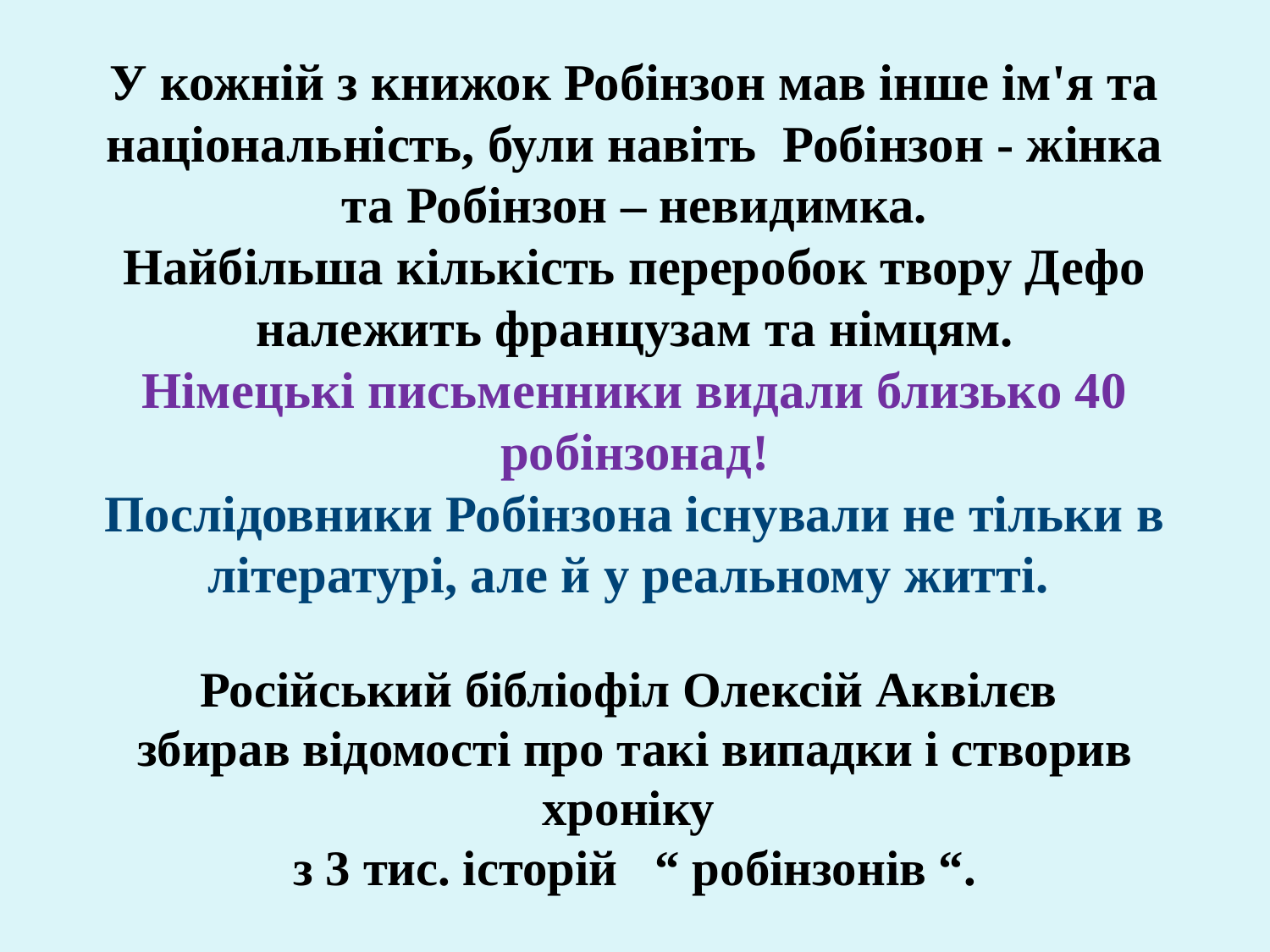

# У кожній з книжок Робінзон мав інше ім'я та національність, були навіть  Робінзон - жінка та Робінзон – невидимка. Найбільша кількість переробок твору Дефо належить французам та німцям. Німецькі письменники видали близько 40 робінзонад! Послідовники Робінзона існували не тільки в літературі, але й у реальному житті. Російський бібліофіл Олексій Аквілєв збирав відомості про такі випадки і створив хроніку з 3 тис. історій   “ робінзонів “.